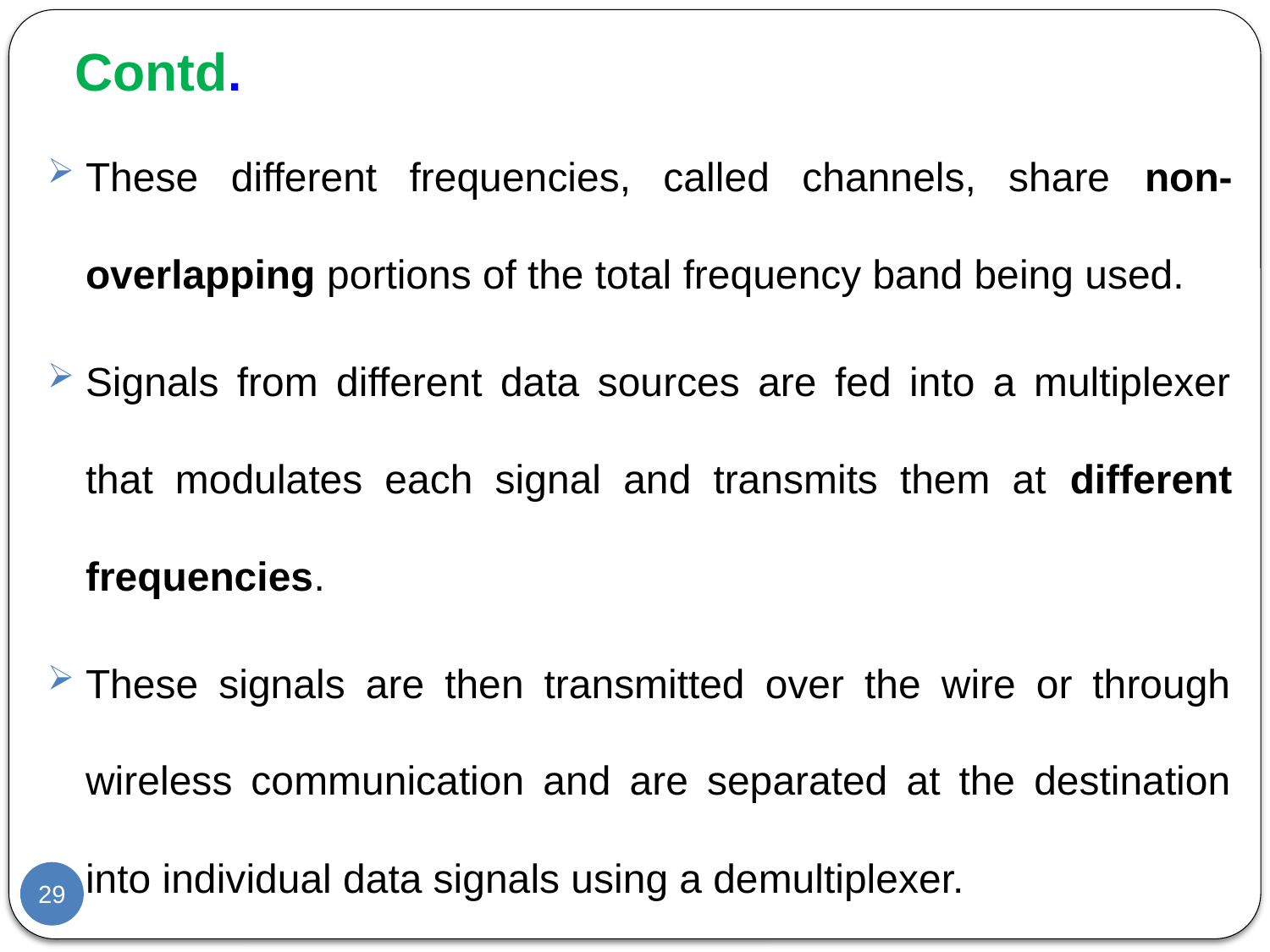

# Contd.
These different frequencies, called channels, share non-overlapping portions of the total frequency band being used.
Signals from different data sources are fed into a multiplexer that modulates each signal and transmits them at different frequencies.
These signals are then transmitted over the wire or through wireless communication and are separated at the destination into individual data signals using a demultiplexer.
29